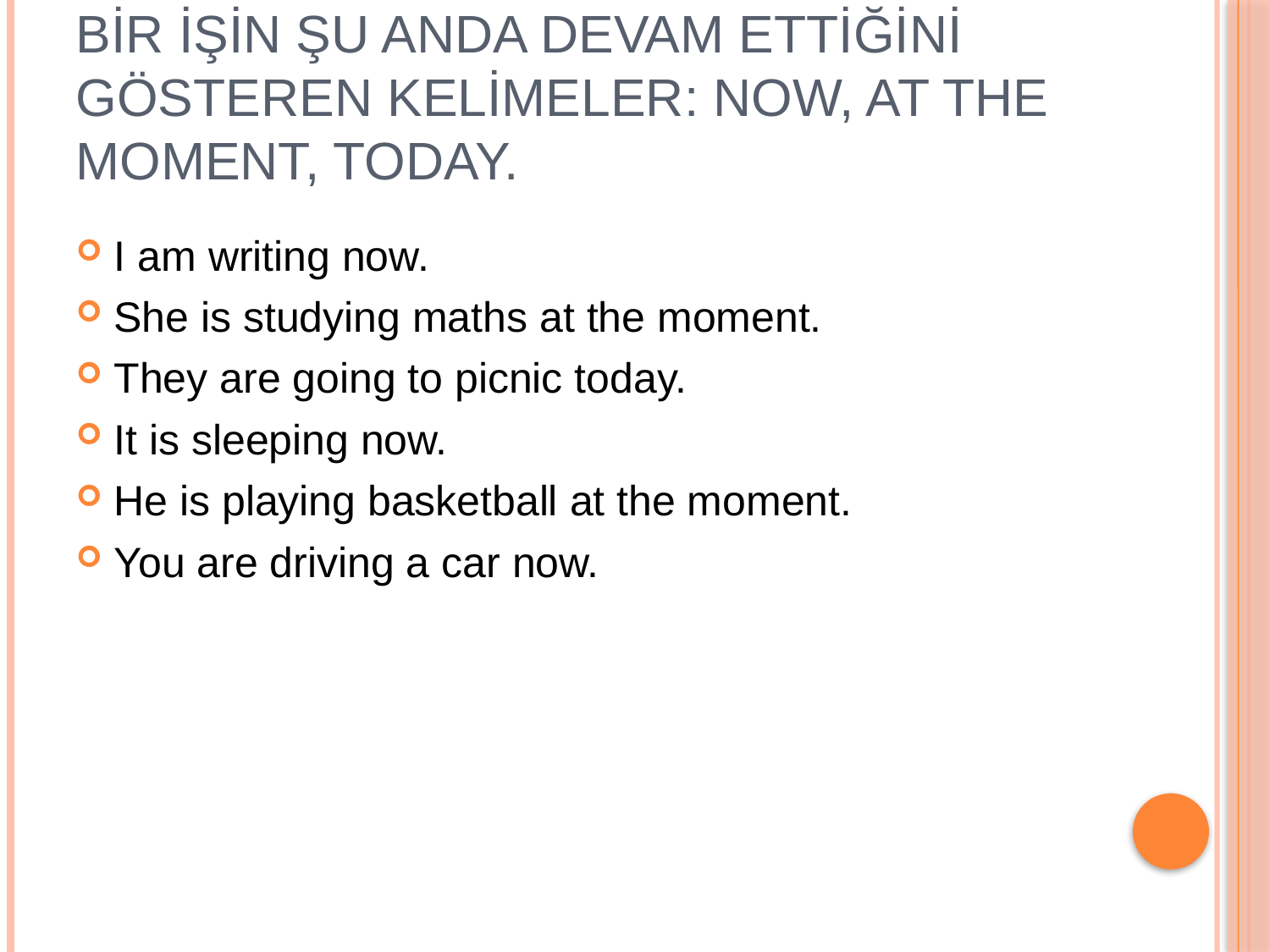

# Bir işin şu anda devam ettiğini gösteren kelimeler: now, at the moment, today.
I am writing now.
She is studying maths at the moment.
They are going to picnic today.
It is sleeping now.
He is playing basketball at the moment.
You are driving a car now.